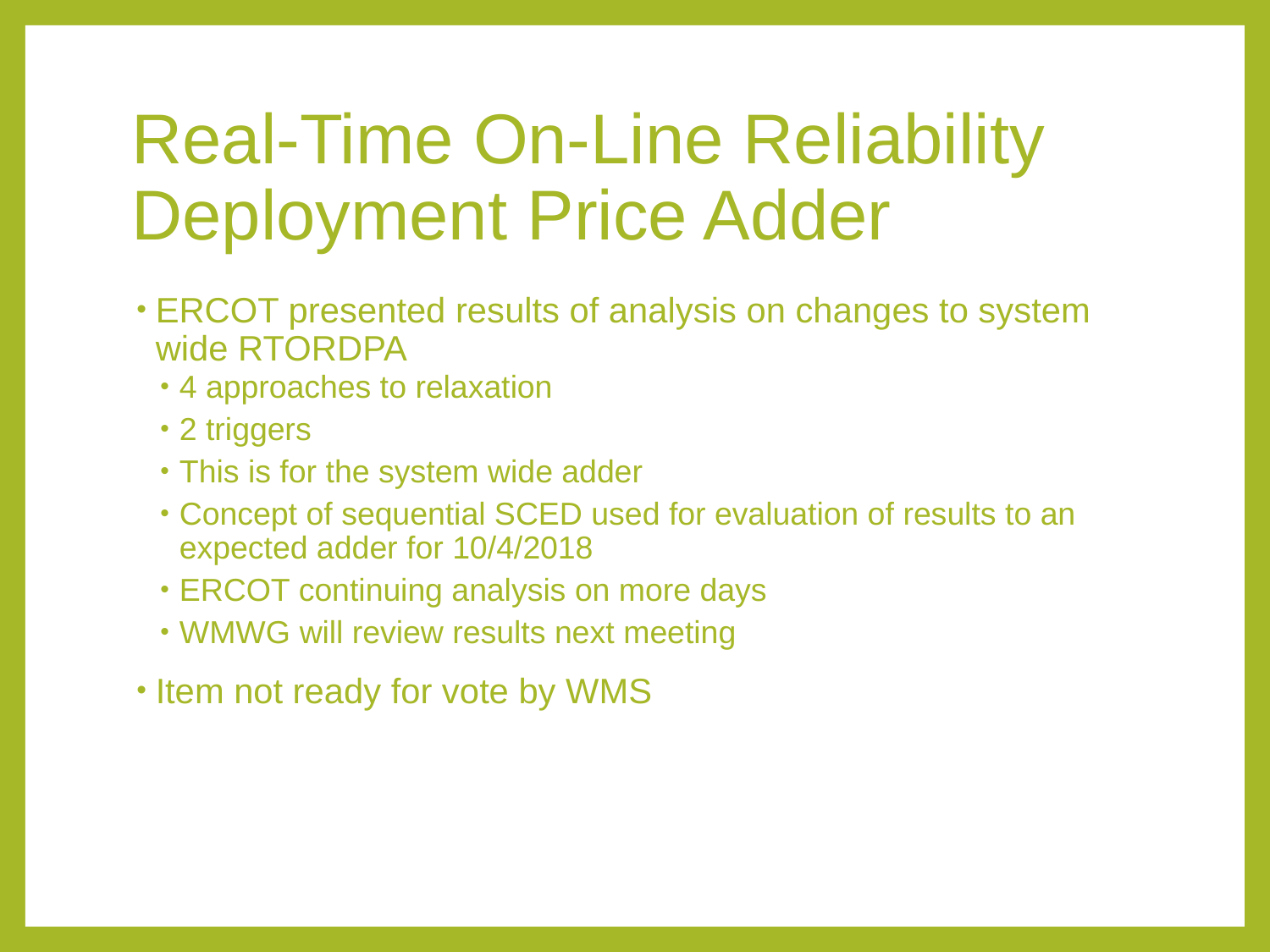

# Real-Time On-Line Reliability Deployment Price Adder
ERCOT presented results of analysis on changes to system wide RTORDPA
4 approaches to relaxation
2 triggers
This is for the system wide adder
Concept of sequential SCED used for evaluation of results to an expected adder for 10/4/2018
ERCOT continuing analysis on more days
WMWG will review results next meeting
Item not ready for vote by WMS